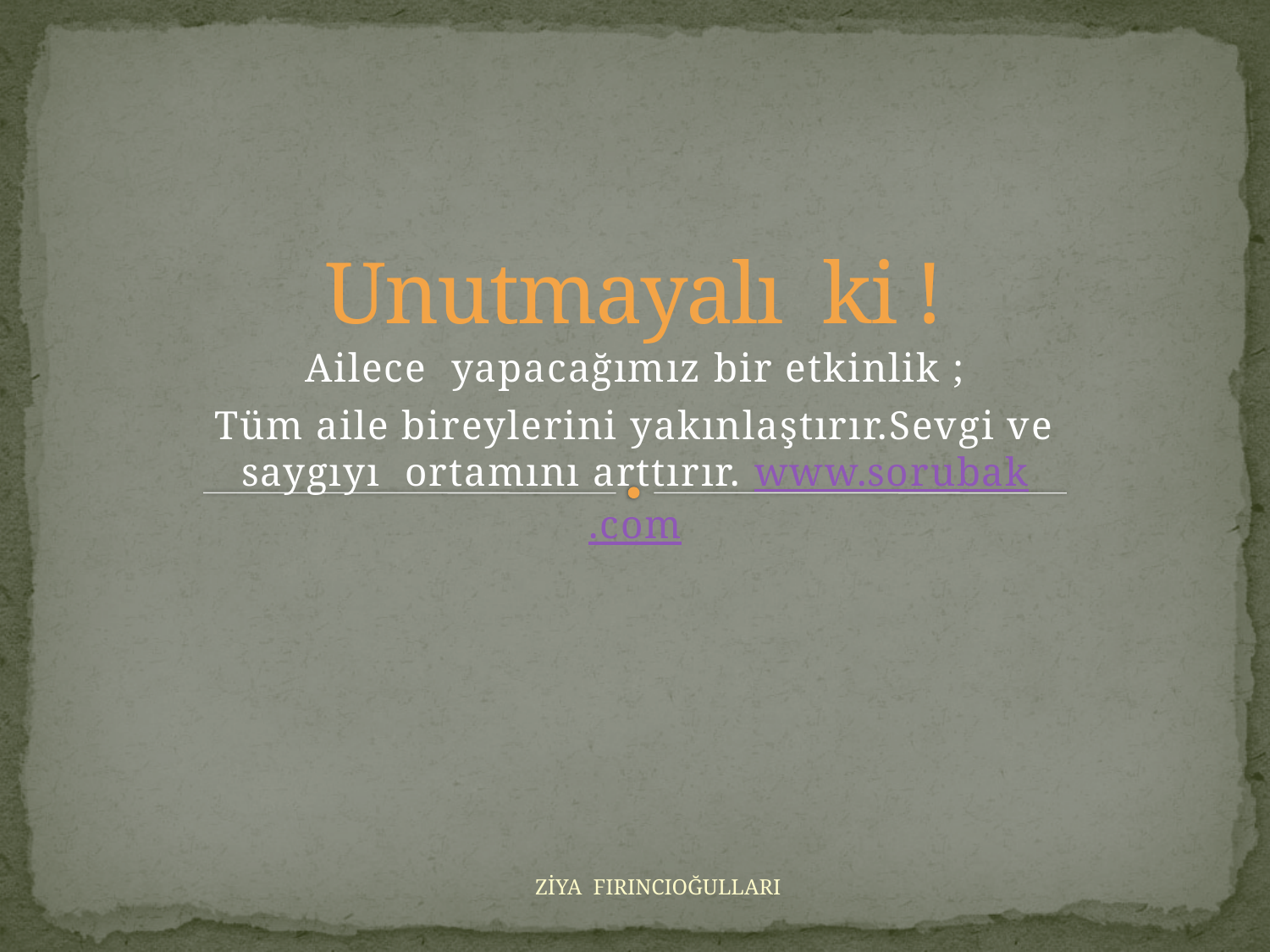

# Unutmayalı  ki !
Ailece  yapacağımız bir etkinlik ;
Tüm aile bireylerini yakınlaştırır.Sevgi ve saygıyı  ortamını arttırır. www.sorubak.com
ZİYA  FIRINCIOĞULLARI